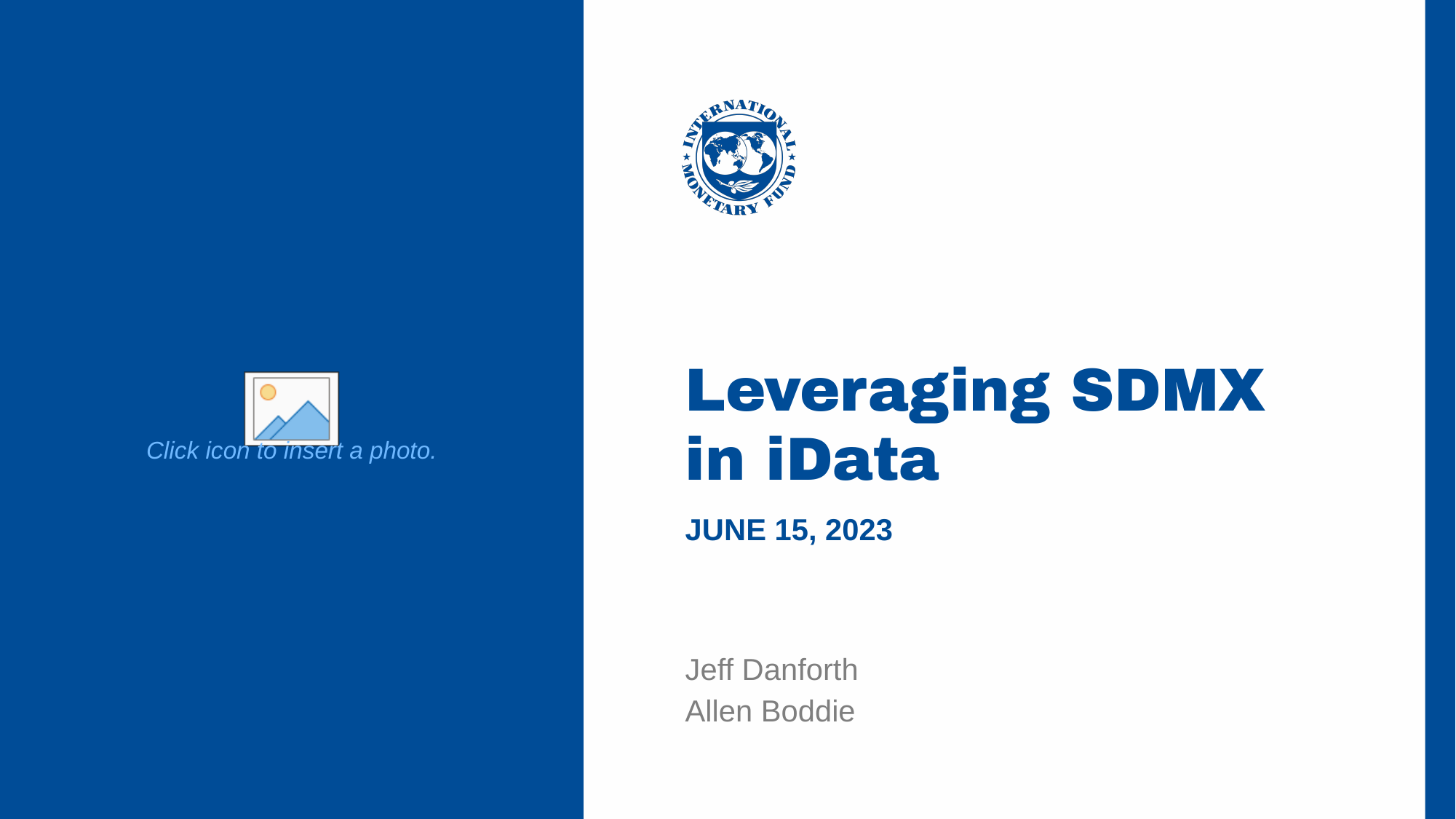

# Leveraging SDMX in iData
June 15, 2023
Jeff Danforth
Allen Boddie